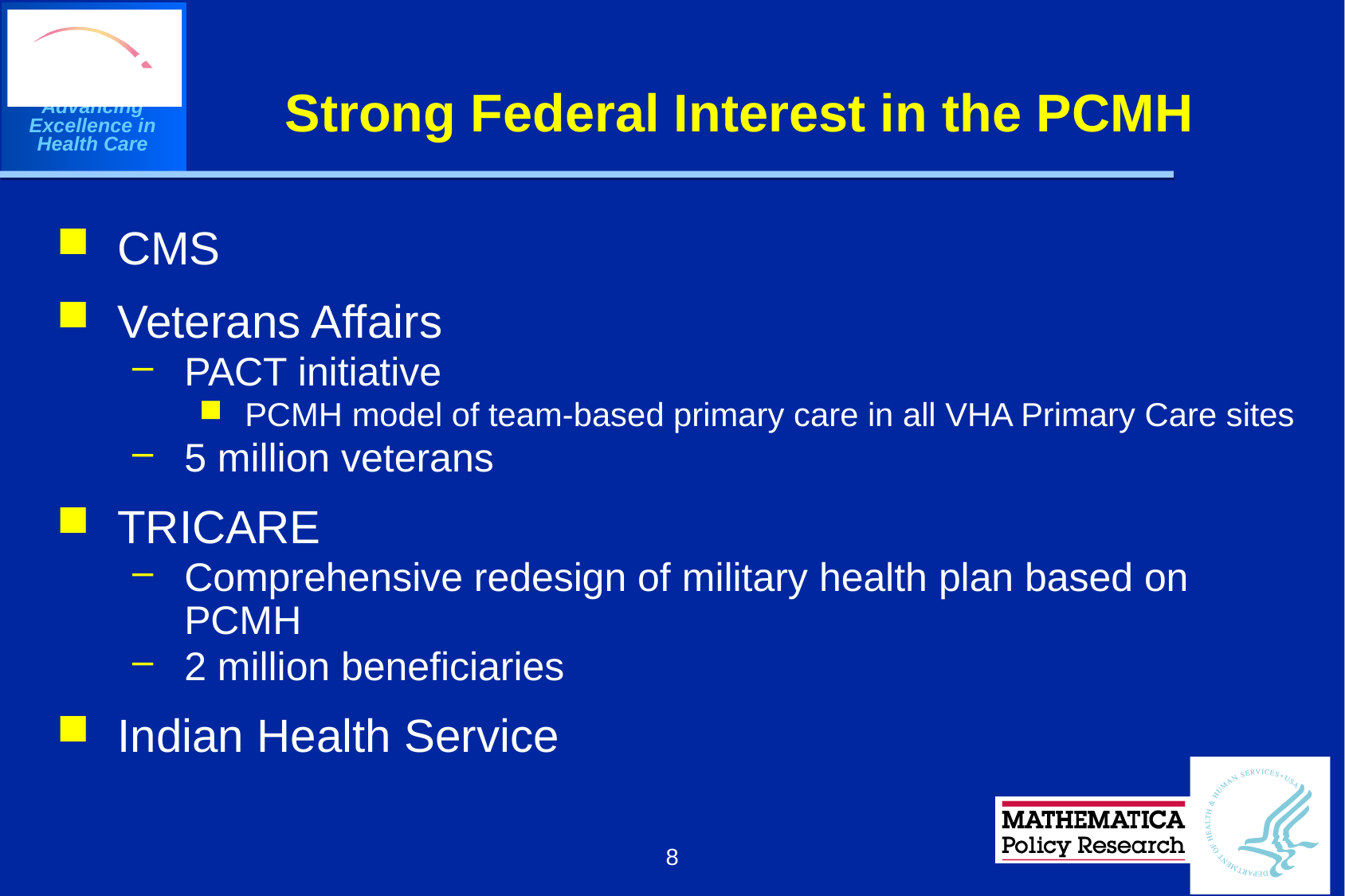

# Strong Federal Interest in the PCMH
CMS
Veterans Affairs
PACT initiative
PCMH model of team-based primary care in all VHA Primary Care sites
5 million veterans
TRICARE
Comprehensive redesign of military health plan based on PCMH
2 million beneficiaries
Indian Health Service
8